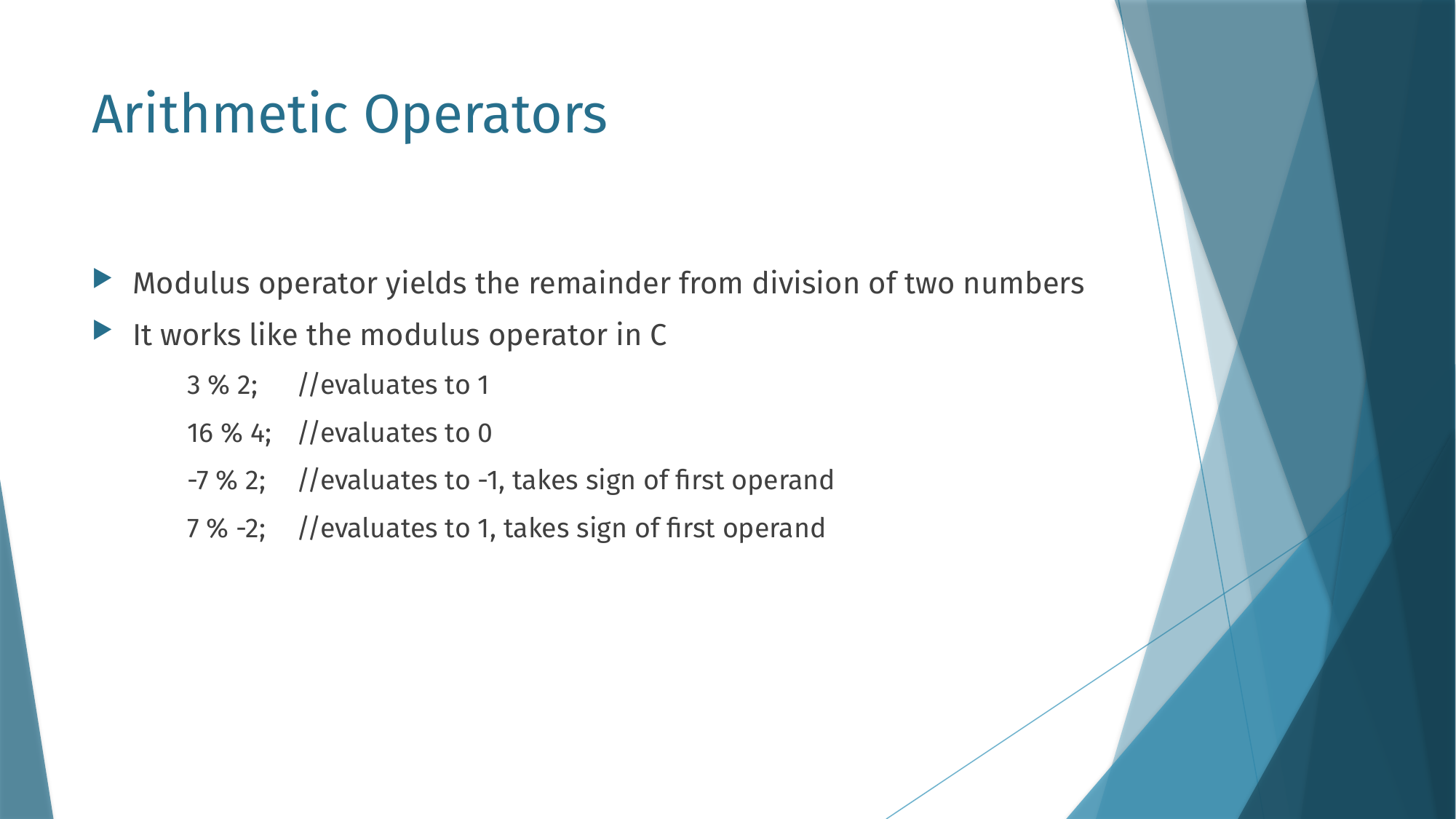

# Arithmetic Operators
Modulus operator yields the remainder from division of two numbers
It works like the modulus operator in C
3 % 2; 	//evaluates to 1
16 % 4; 	//evaluates to 0
-7 % 2; 	//evaluates to -1, takes sign of first operand
7 % -2; 	//evaluates to 1, takes sign of first operand